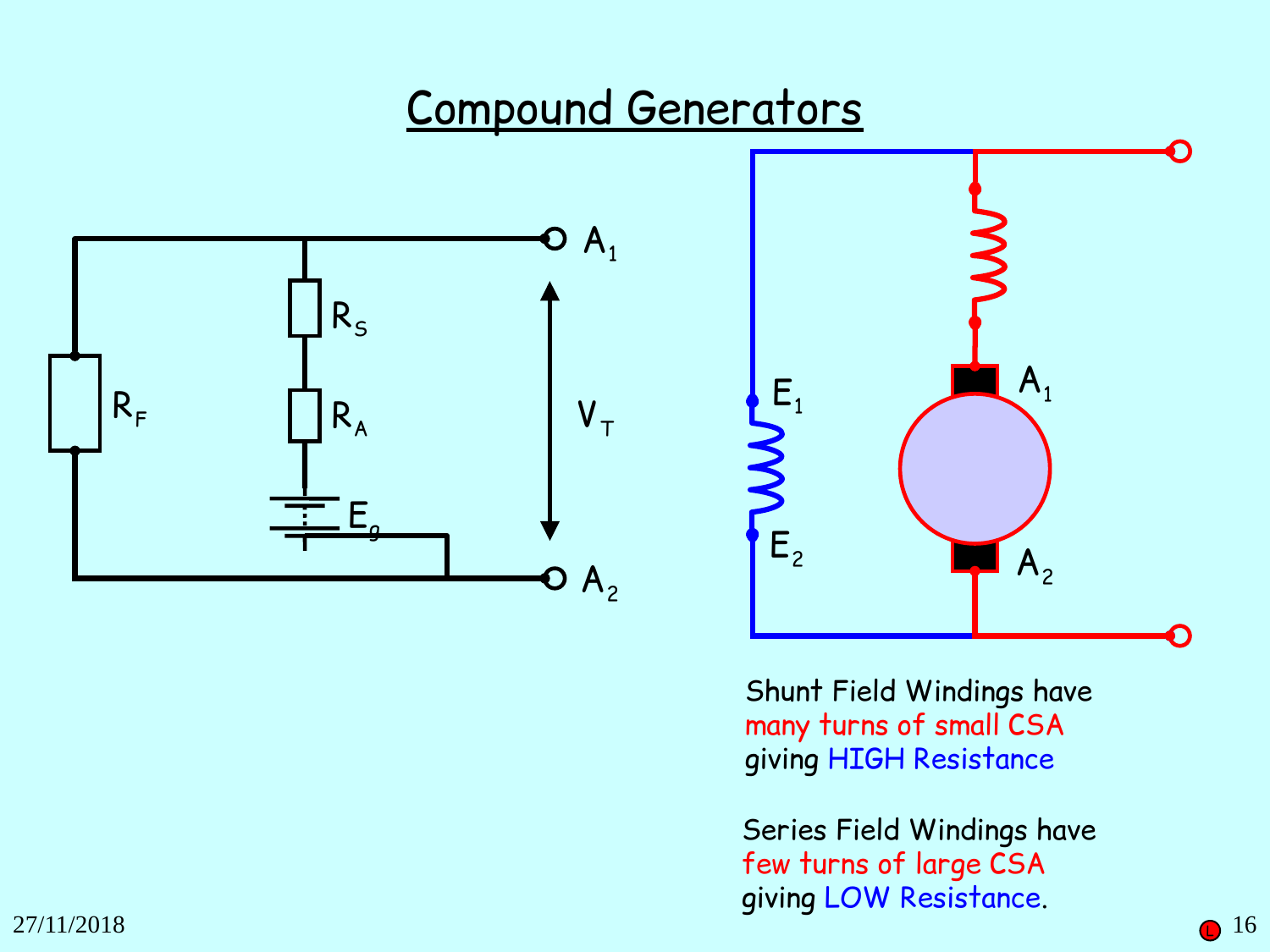

Compound Generators

A1

RS

RF
VT
RA

Eg
A2

A1
E1

E2

A2

Shunt Field Windings have
many turns of small CSA
giving HIGH Resistance
Series Field Windings have
few turns of large CSA
giving LOW Resistance.
27/11/2018
16
L